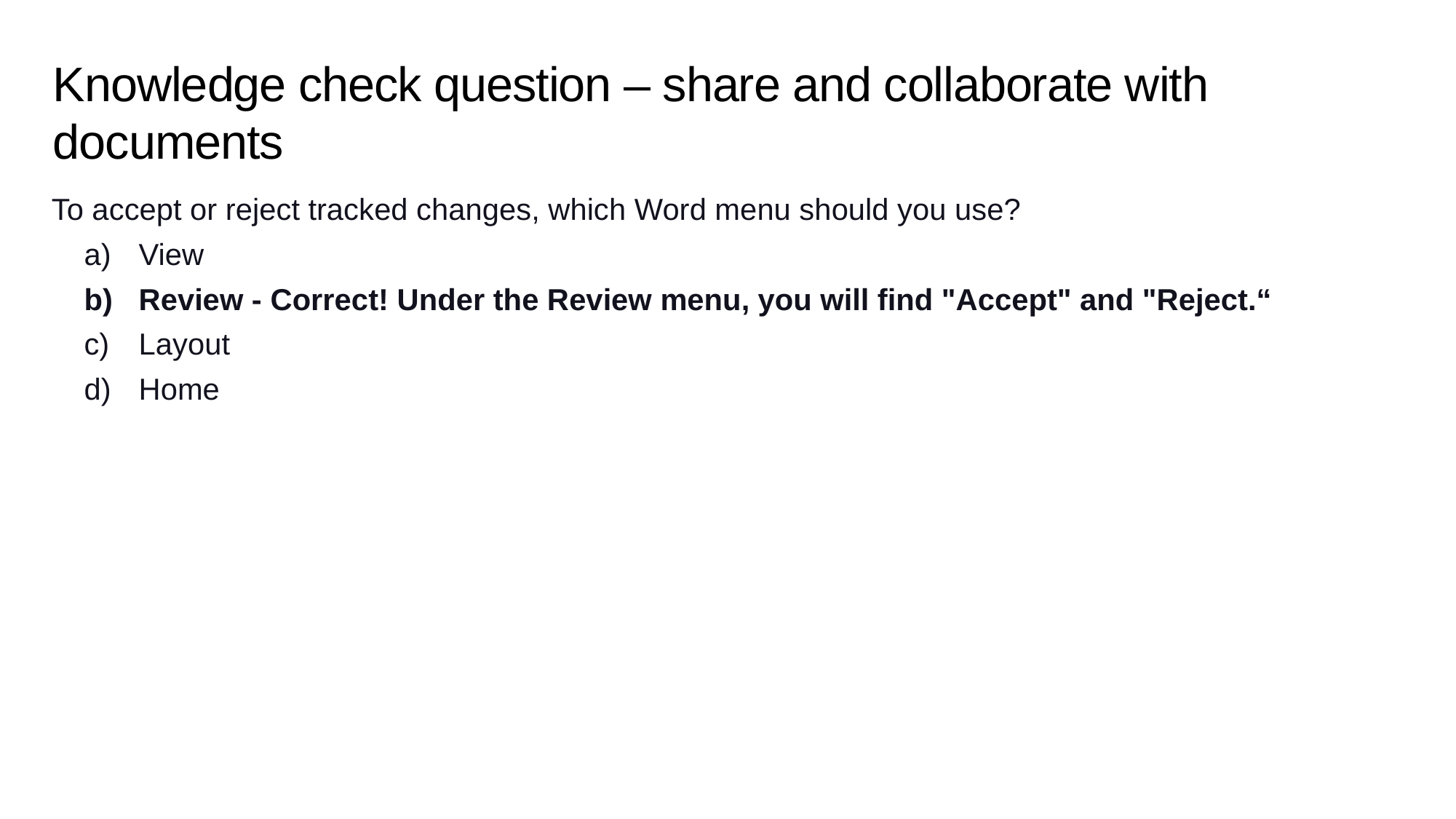

# Knowledge check question – share and collaborate with documents
To accept or reject tracked changes, which Word menu should you use?
View
Review - Correct! Under the Review menu, you will find "Accept" and "Reject.“
Layout
Home